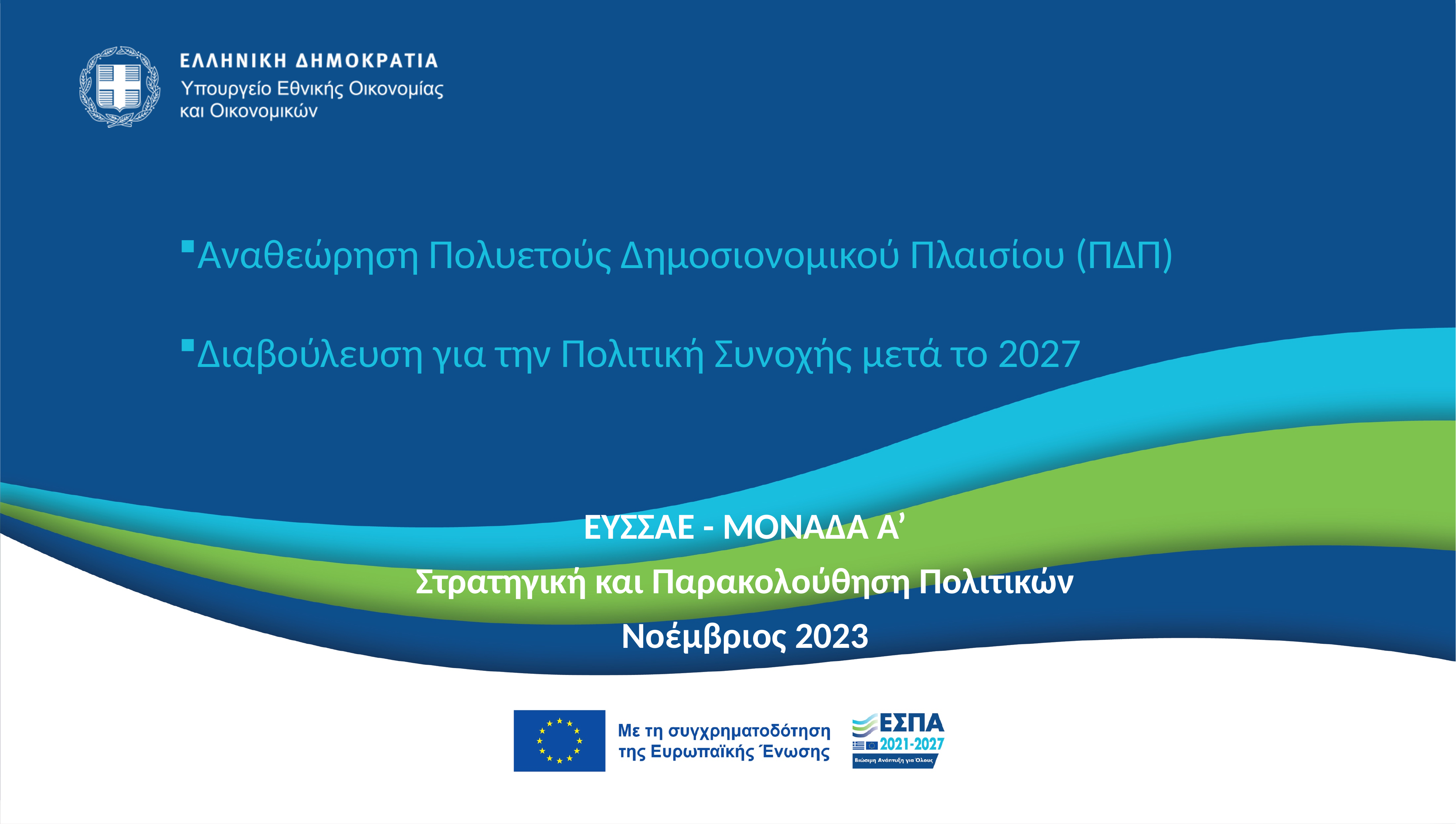

Αναθεώρηση Πολυετούς Δημοσιονομικού Πλαισίου (ΠΔΠ)

Διαβούλευση για την Πολιτική Συνοχής μετά το 2027

ΕΥΣΣΑΕ - ΜΟΝΑΔΑ Α’
Στρατηγική και Παρακολούθηση Πολιτικών
Νοέμβριος 2023